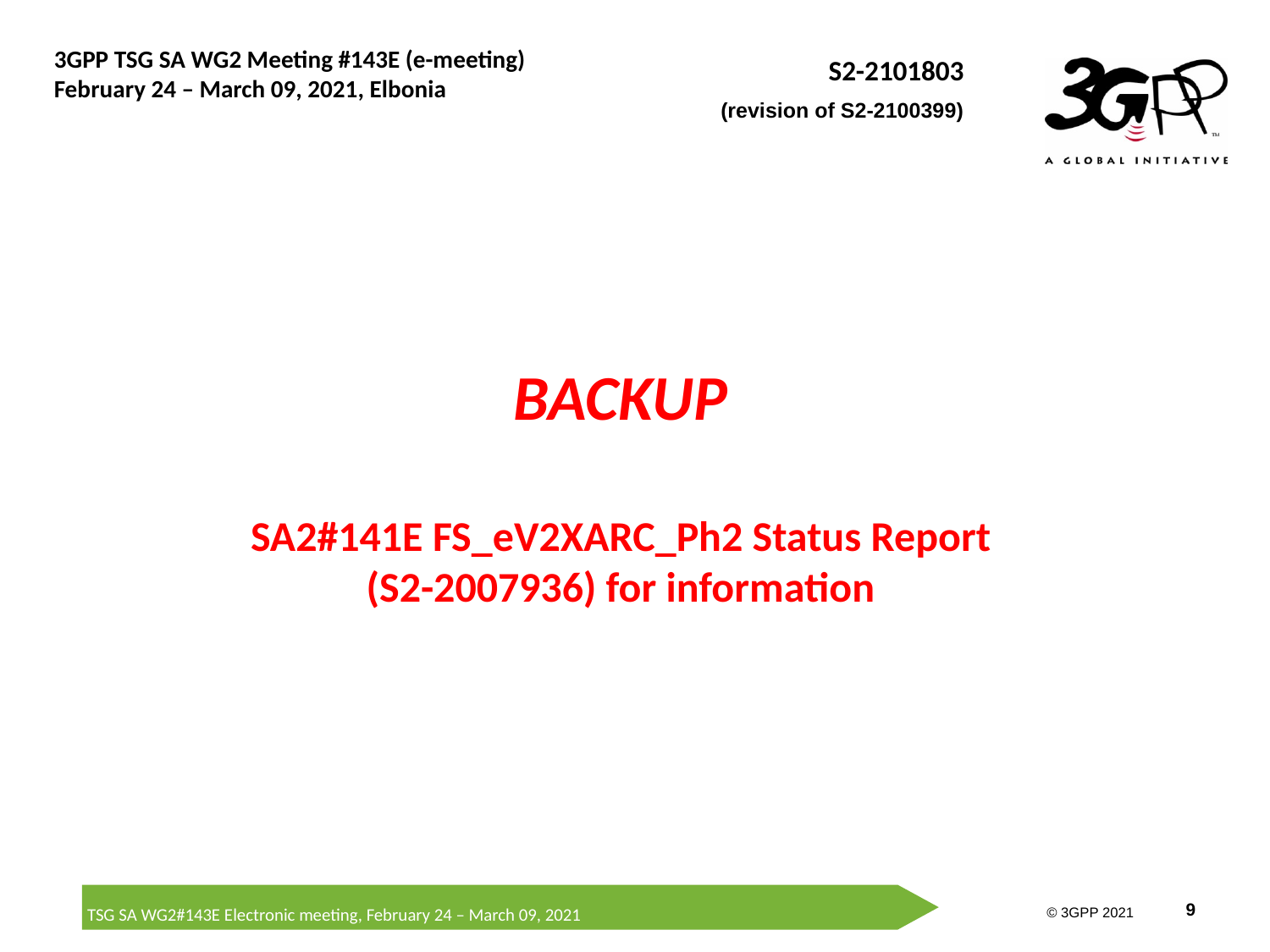

# BACKUP SA2#141E FS_eV2XARC_Ph2 Status Report (S2-2007936) for information